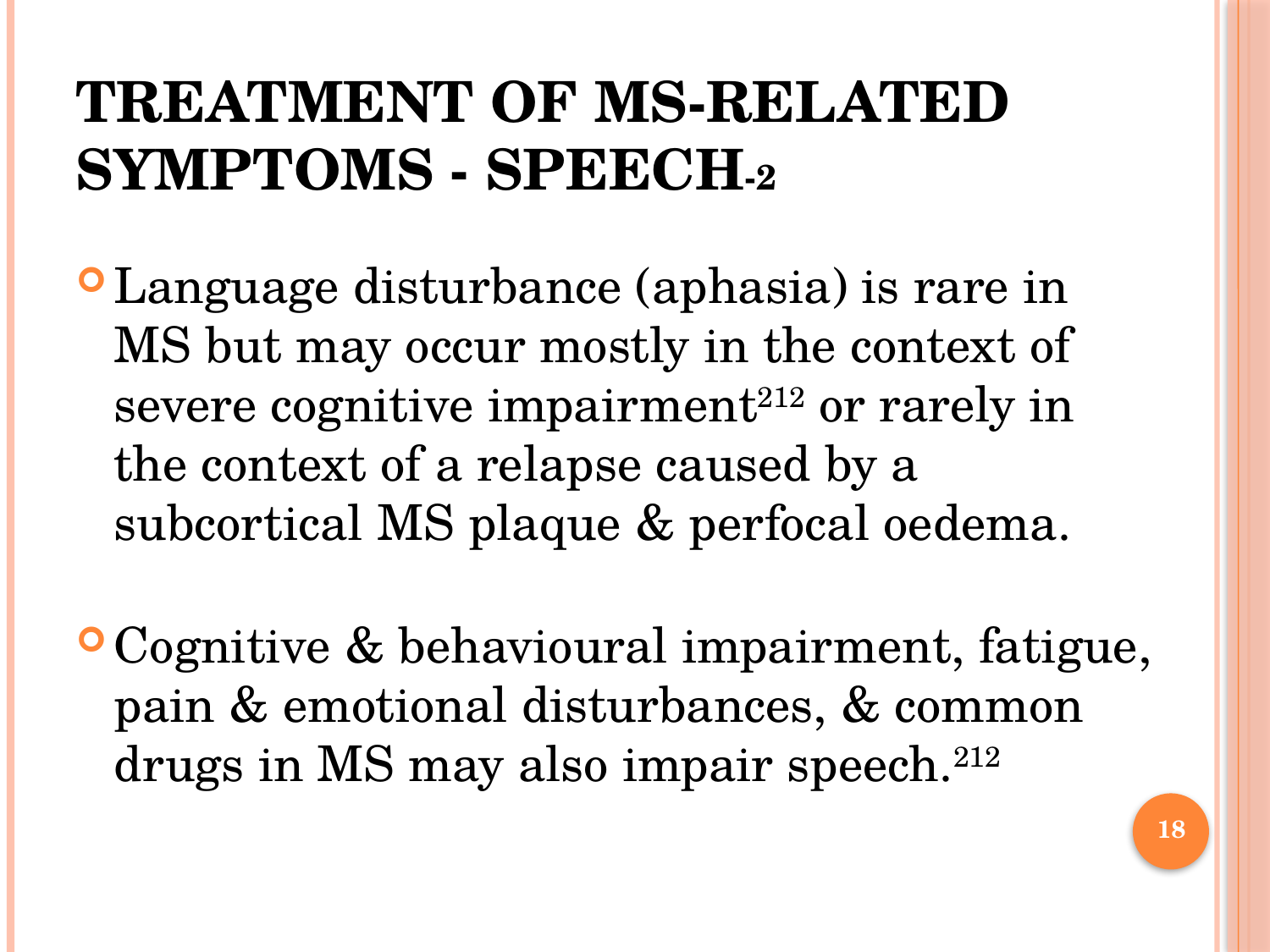

# Treatment of MS-related symptoms - Speech-2
Language disturbance (aphasia) is rare in MS but may occur mostly in the context of severe cognitive impairment212 or rarely in the context of a relapse caused by a subcortical MS plaque & perfocal oedema.

Cognitive & behavioural impairment, fatigue, pain & emotional disturbances, & common drugs in MS may also impair speech.212
18